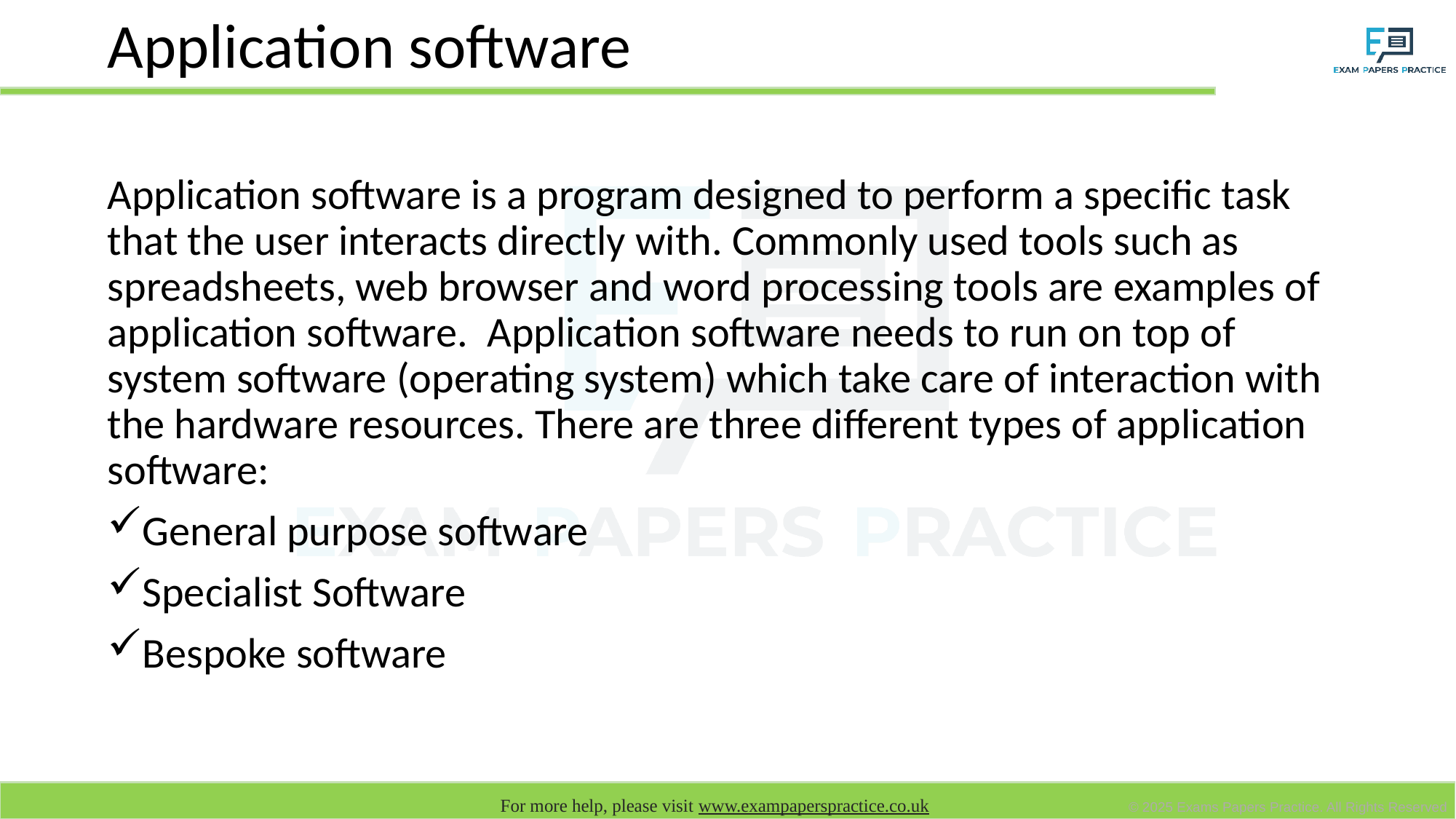

# Application software
Application software is a program designed to perform a specific task that the user interacts directly with. Commonly used tools such as spreadsheets, web browser and word processing tools are examples of application software.  Application software needs to run on top of system software (operating system) which take care of interaction with the hardware resources. There are three different types of application software:
General purpose software
Specialist Software
Bespoke software